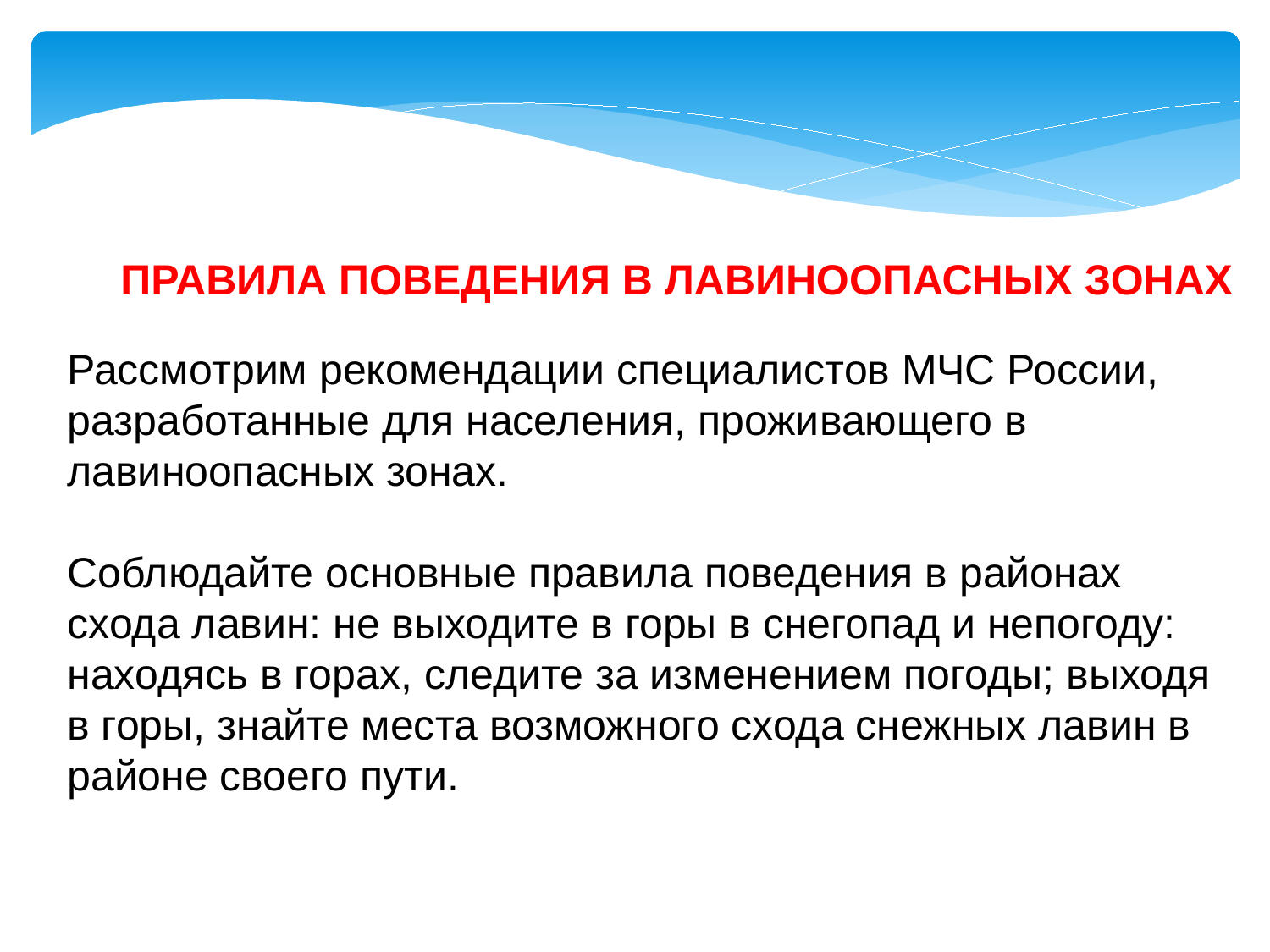

ПРАВИЛА ПОВЕДЕНИЯ В ЛАВИНООПАСНЫХ ЗОНАХ
Рассмотрим рекомендации специалистов МЧС России, разработанные для населения, проживающего в лавиноопасных зонах.

Соблюдайте основные правила поведения в районах схода лавин: не выходите в горы в снегопад и непогоду: находясь в горах, следите за изменением погоды; выходя в горы, знайте места возможного схода снежных лавин в районе своего пути.